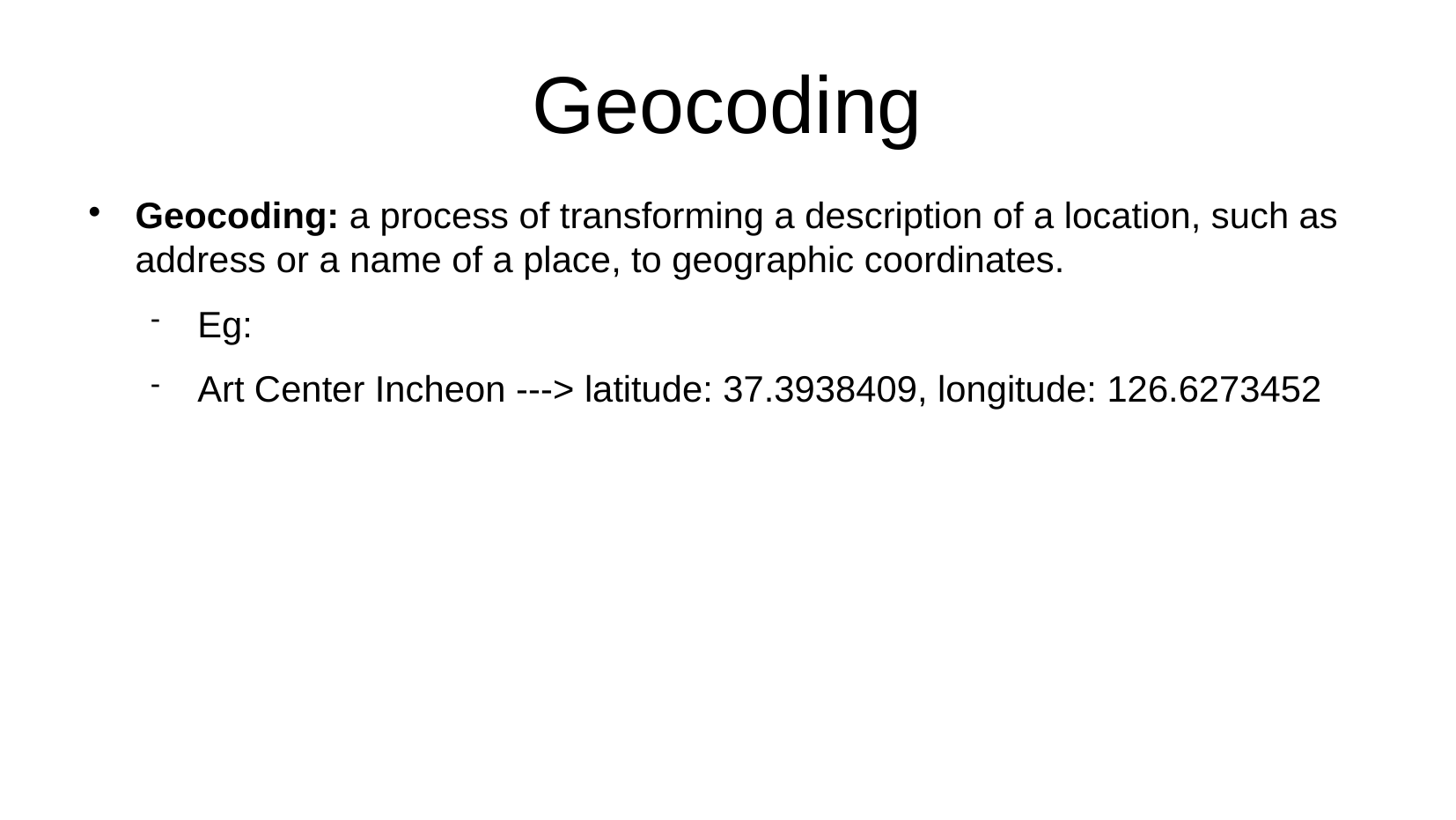

Geocoding
Geocoding: a process of transforming a description of a location, such as address or a name of a place, to geographic coordinates.
Eg:
Art Center Incheon ---> latitude: 37.3938409, longitude: 126.6273452